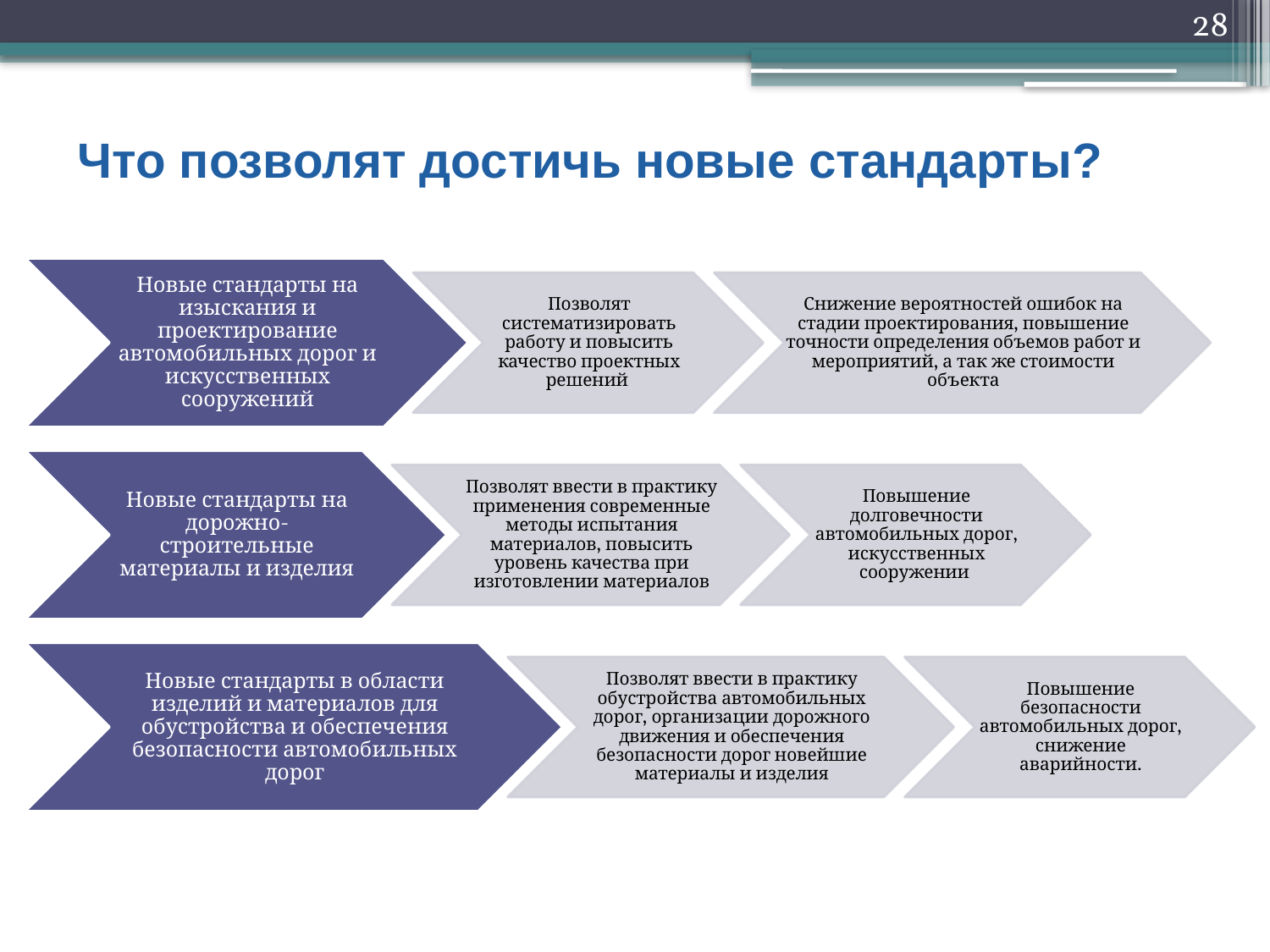

28
# Что позволят достичь новые стандарты?
Новые стандарты на изыскания и проектирование автомобильных дорог и искусственных сооружений
Позволят систематизировать работу и повысить качество проектных решений
Снижение вероятностей ошибок на стадии проектирования, повышение точности определения объемов работ и мероприятий, а так же стоимости объекта
Новые стандарты на дорожно-строительные материалы и изделия
Позволят ввести в практику применения современные методы испытания материалов, повысить уровень качества при изготовлении материалов
Повышение долговечности автомобильных дорог, искусственных сооружении
Новые стандарты в области изделий и материалов для обустройства и обеспечения безопасности автомобильных дорог
Позволят ввести в практику обустройства автомобильных дорог, организации дорожного движения и обеспечения безопасности дорог новейшие материалы и изделия
Повышение безопасности автомобильных дорог, снижение аварийности.